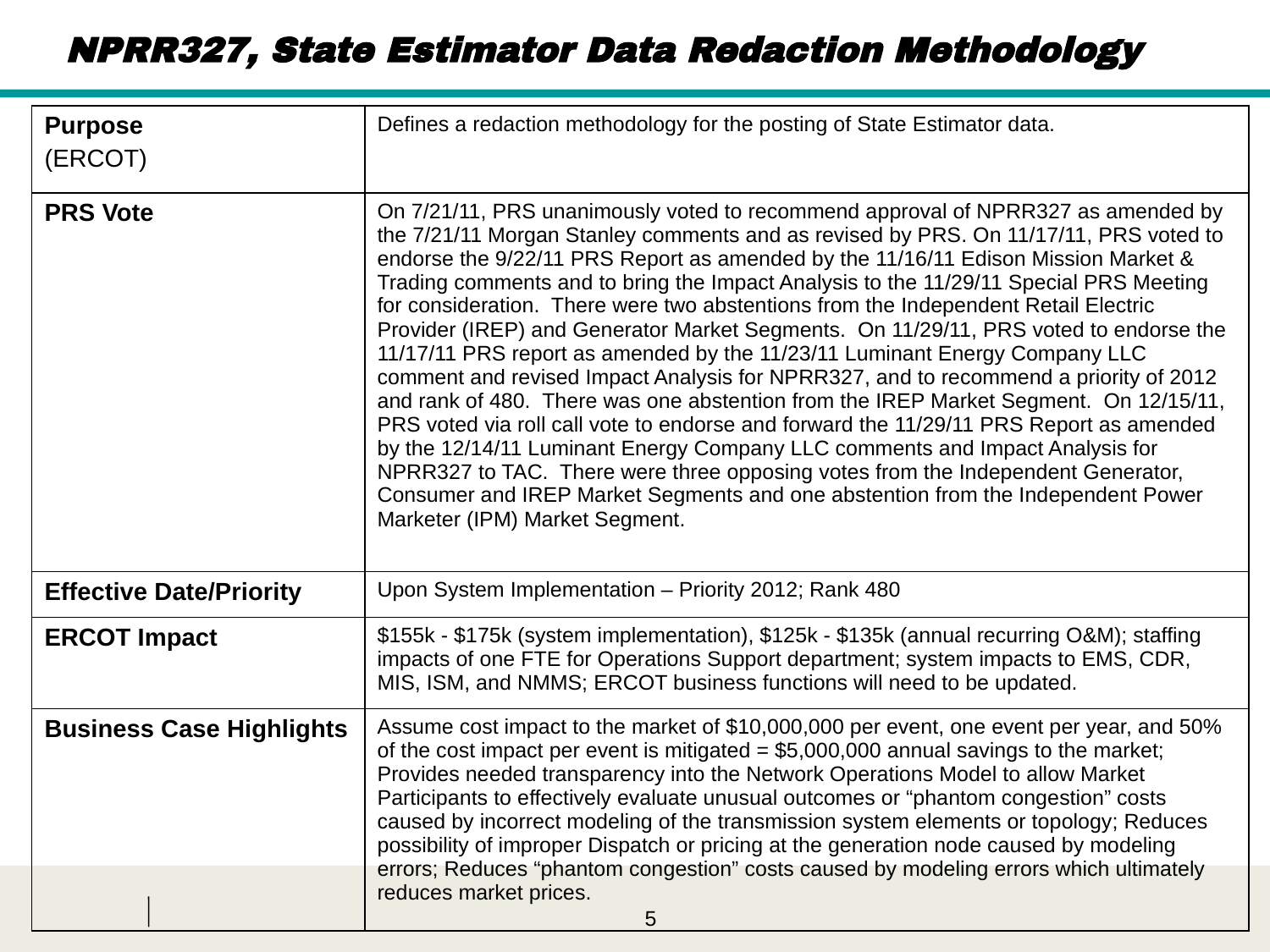

NPRR327, State Estimator Data Redaction Methodology
| Purpose (ERCOT) | Defines a redaction methodology for the posting of State Estimator data. |
| --- | --- |
| PRS Vote | On 7/21/11, PRS unanimously voted to recommend approval of NPRR327 as amended by the 7/21/11 Morgan Stanley comments and as revised by PRS. On 11/17/11, PRS voted to endorse the 9/22/11 PRS Report as amended by the 11/16/11 Edison Mission Market & Trading comments and to bring the Impact Analysis to the 11/29/11 Special PRS Meeting for consideration. There were two abstentions from the Independent Retail Electric Provider (IREP) and Generator Market Segments. On 11/29/11, PRS voted to endorse the 11/17/11 PRS report as amended by the 11/23/11 Luminant Energy Company LLC comment and revised Impact Analysis for NPRR327, and to recommend a priority of 2012 and rank of 480. There was one abstention from the IREP Market Segment. On 12/15/11, PRS voted via roll call vote to endorse and forward the 11/29/11 PRS Report as amended by the 12/14/11 Luminant Energy Company LLC comments and Impact Analysis for NPRR327 to TAC. There were three opposing votes from the Independent Generator, Consumer and IREP Market Segments and one abstention from the Independent Power Marketer (IPM) Market Segment. |
| Effective Date/Priority | Upon System Implementation – Priority 2012; Rank 480 |
| ERCOT Impact | $155k - $175k (system implementation), $125k - $135k (annual recurring O&M); staffing impacts of one FTE for Operations Support department; system impacts to EMS, CDR, MIS, ISM, and NMMS; ERCOT business functions will need to be updated. |
| Business Case Highlights | Assume cost impact to the market of $10,000,000 per event, one event per year, and 50% of the cost impact per event is mitigated = $5,000,000 annual savings to the market; Provides needed transparency into the Network Operations Model to allow Market Participants to effectively evaluate unusual outcomes or “phantom congestion” costs caused by incorrect modeling of the transmission system elements or topology; Reduces possibility of improper Dispatch or pricing at the generation node caused by modeling errors; Reduces “phantom congestion” costs caused by modeling errors which ultimately reduces market prices. |